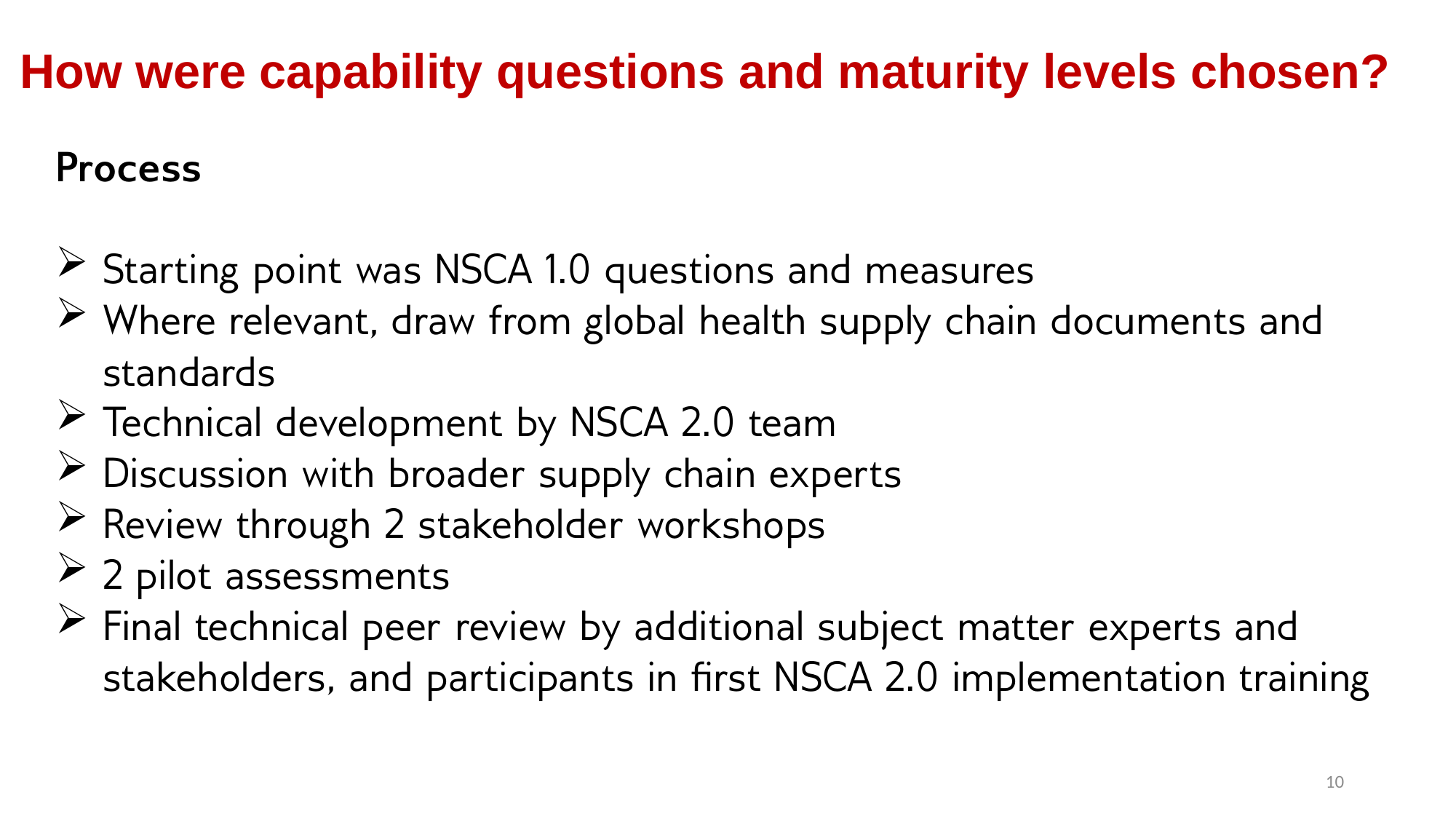

How were capability questions and maturity levels chosen?
Process

Starting point was NSCA 1.0 questions and measures
Where relevant, draw from global health supply chain documents and standards
Technical development by NSCA 2.0 team
Discussion with broader supply chain experts
Review through 2 stakeholder workshops
2 pilot assessments
Final technical peer review by additional subject matter experts and stakeholders, and participants in first NSCA 2.0 implementation training
10